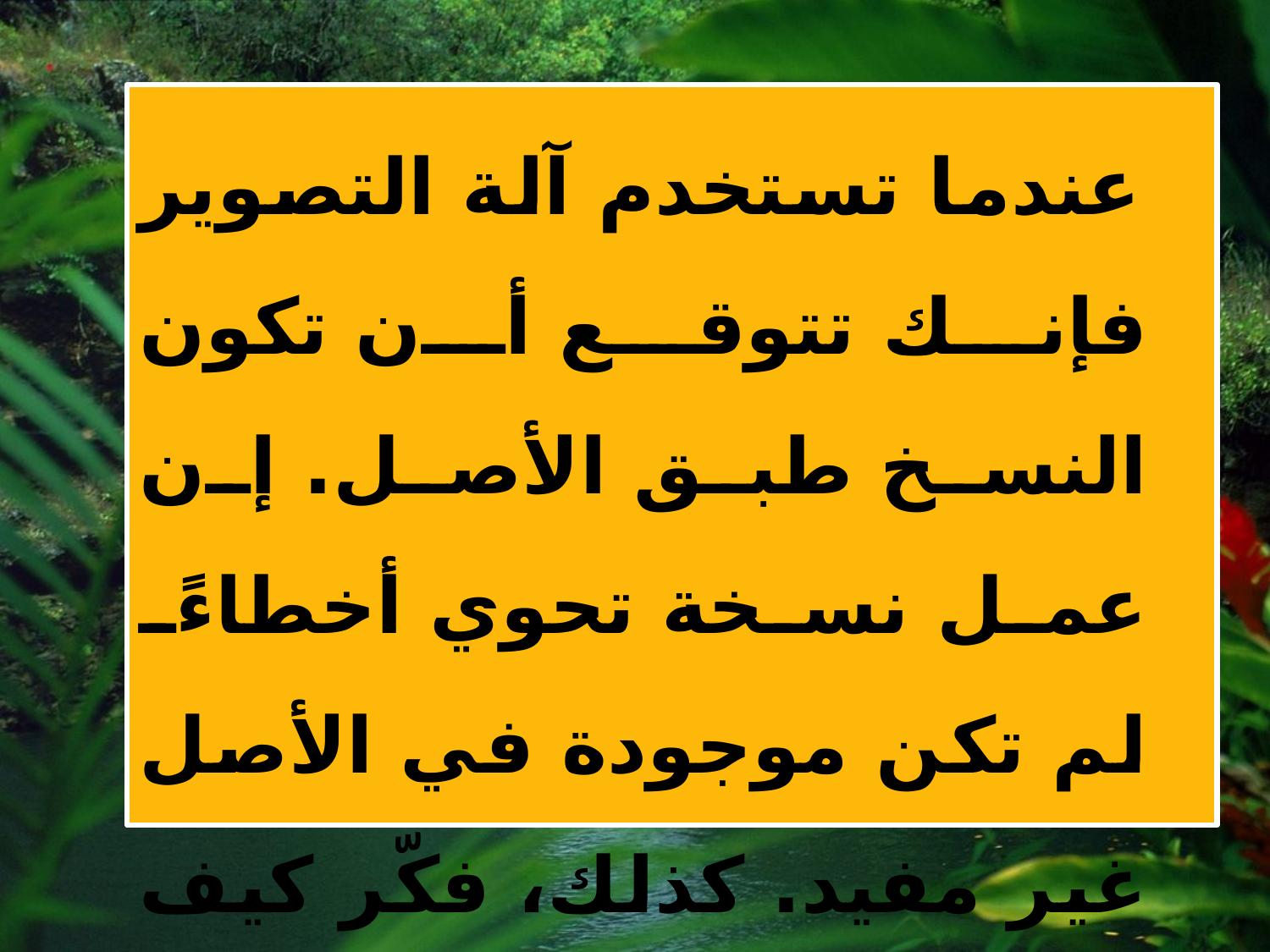

عندما تستخدم آلة التصوير فإنك تتوقع أن تكون النسخ طبق الأصل. إن عمل نسخة تحوي أخطاءً لم تكن موجودة في الأصل غير مفيد. كذلك، فكّر كيف يستطيع جسمك عمل نسخ من ؟